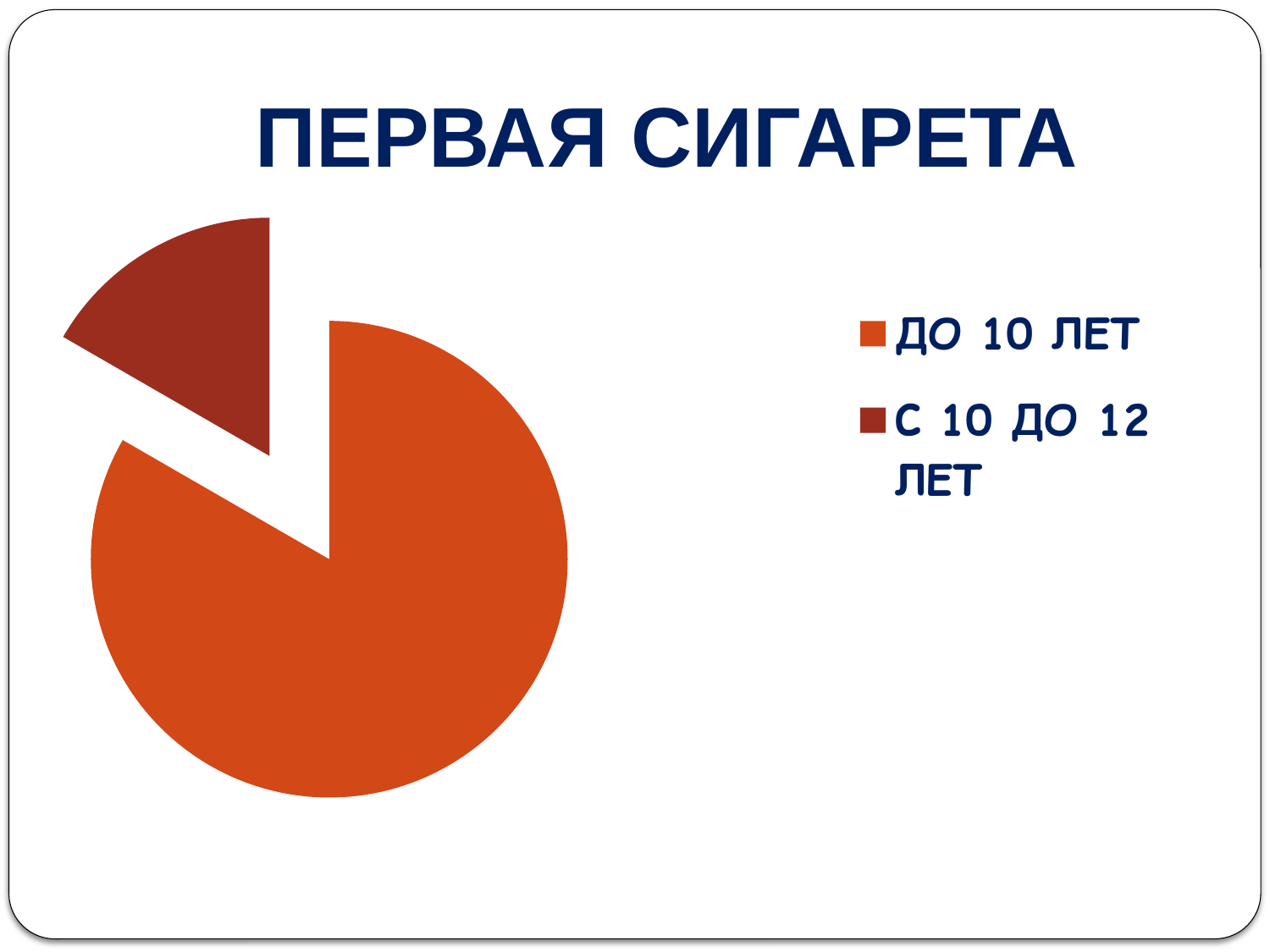

# ПЕРВАЯ СИГАРЕТА

### Chart

| Category | Столбец1 |
|---|---|
| ДО 10 ЛЕТ | 5.0 |
| С 10 ДО 12 ЛЕТ | 1.0 |